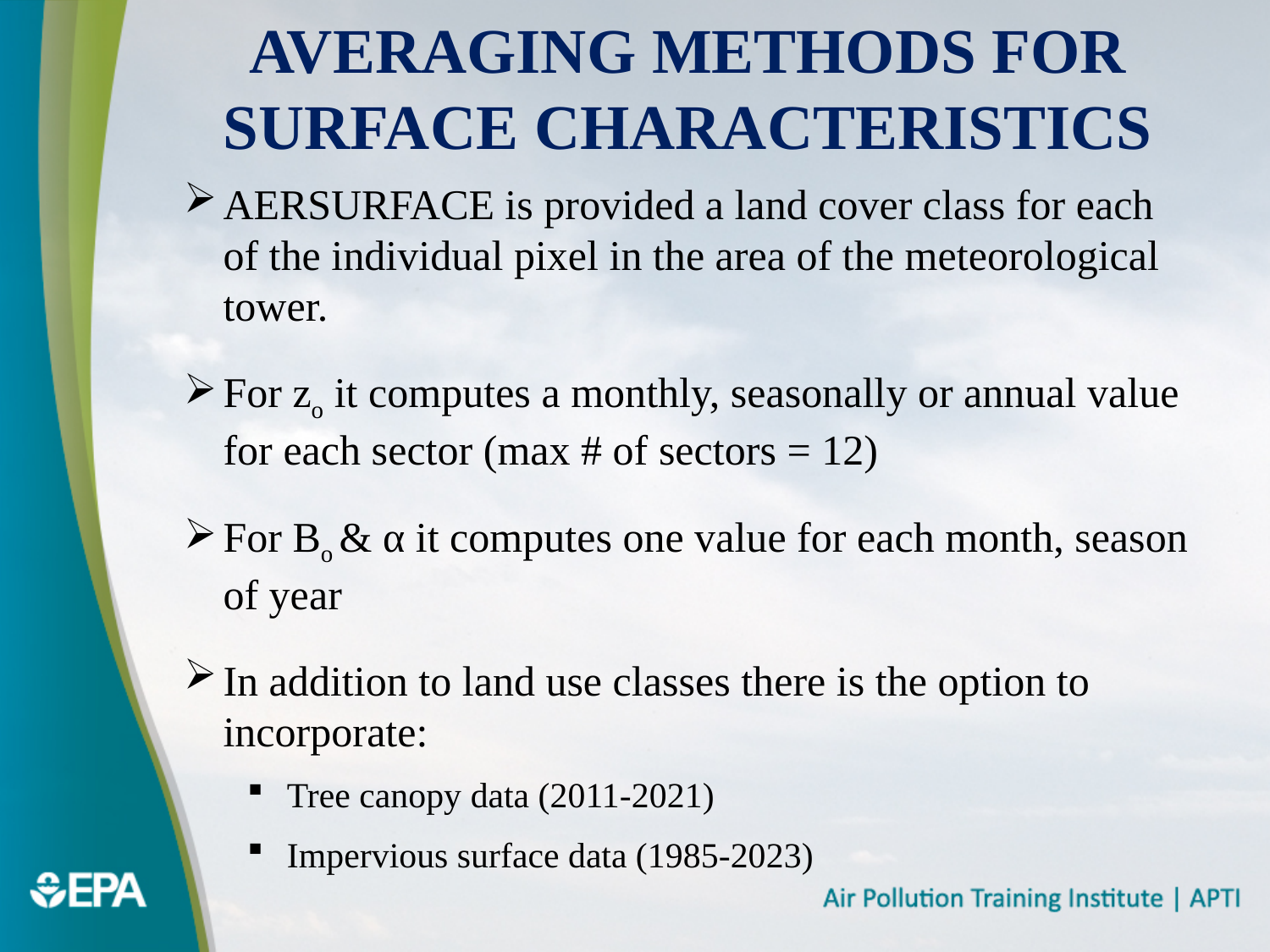

# Averaging Methods for Surface Characteristics
AERSURFACE is provided a land cover class for each of the individual pixel in the area of the meteorological tower.
For zo it computes a monthly, seasonally or annual value for each sector (max # of sectors = 12)
For Bo & α it computes one value for each month, season of year
In addition to land use classes there is the option to incorporate:
Tree canopy data (2011-2021)
Impervious surface data (1985-2023)